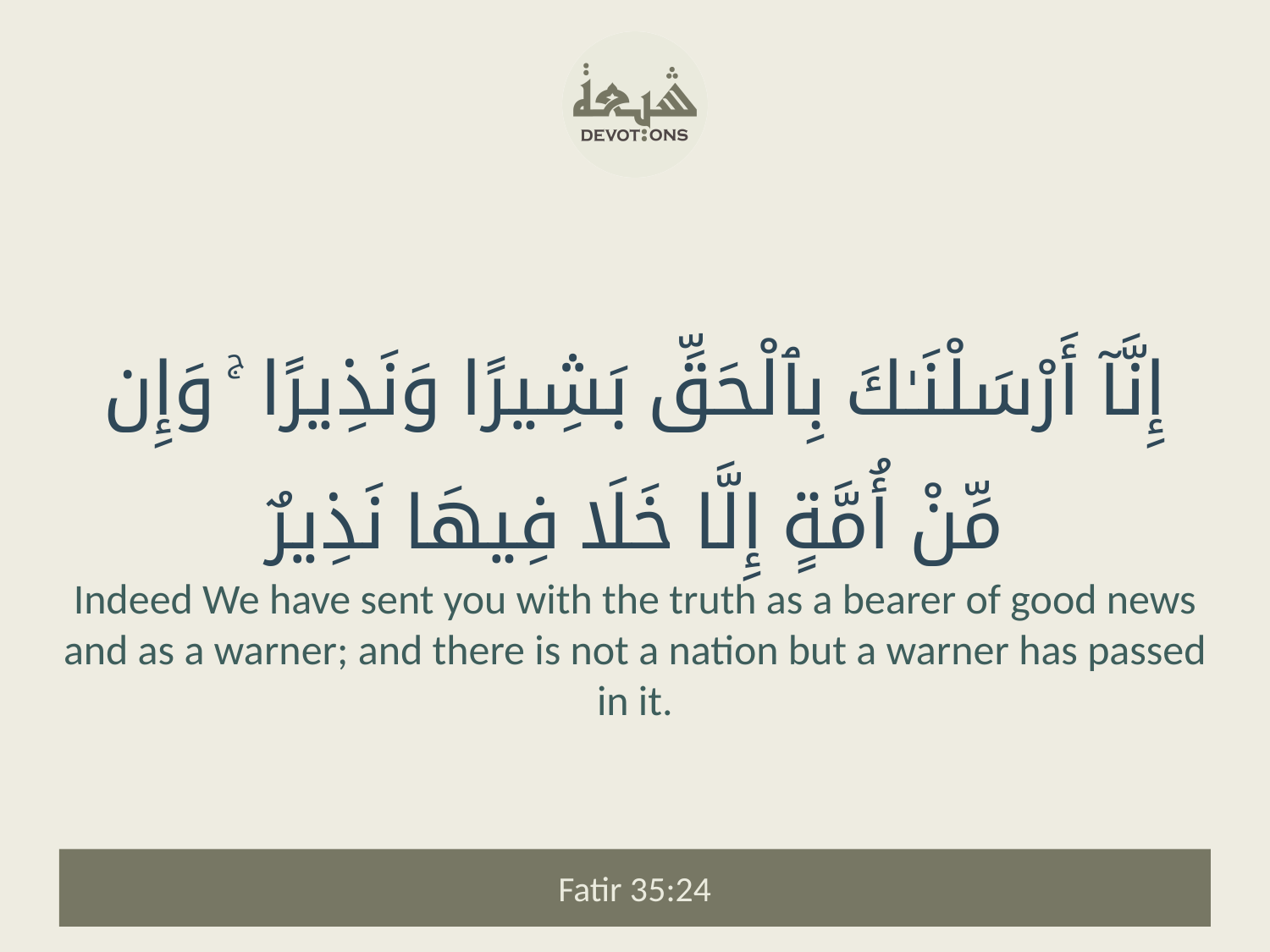

إِنَّآ أَرْسَلْنَـٰكَ بِٱلْحَقِّ بَشِيرًا وَنَذِيرًا ۚ وَإِن مِّنْ أُمَّةٍ إِلَّا خَلَا فِيهَا نَذِيرٌ
Indeed We have sent you with the truth as a bearer of good news and as a warner; and there is not a nation but a warner has passed in it.
Fatir 35:24